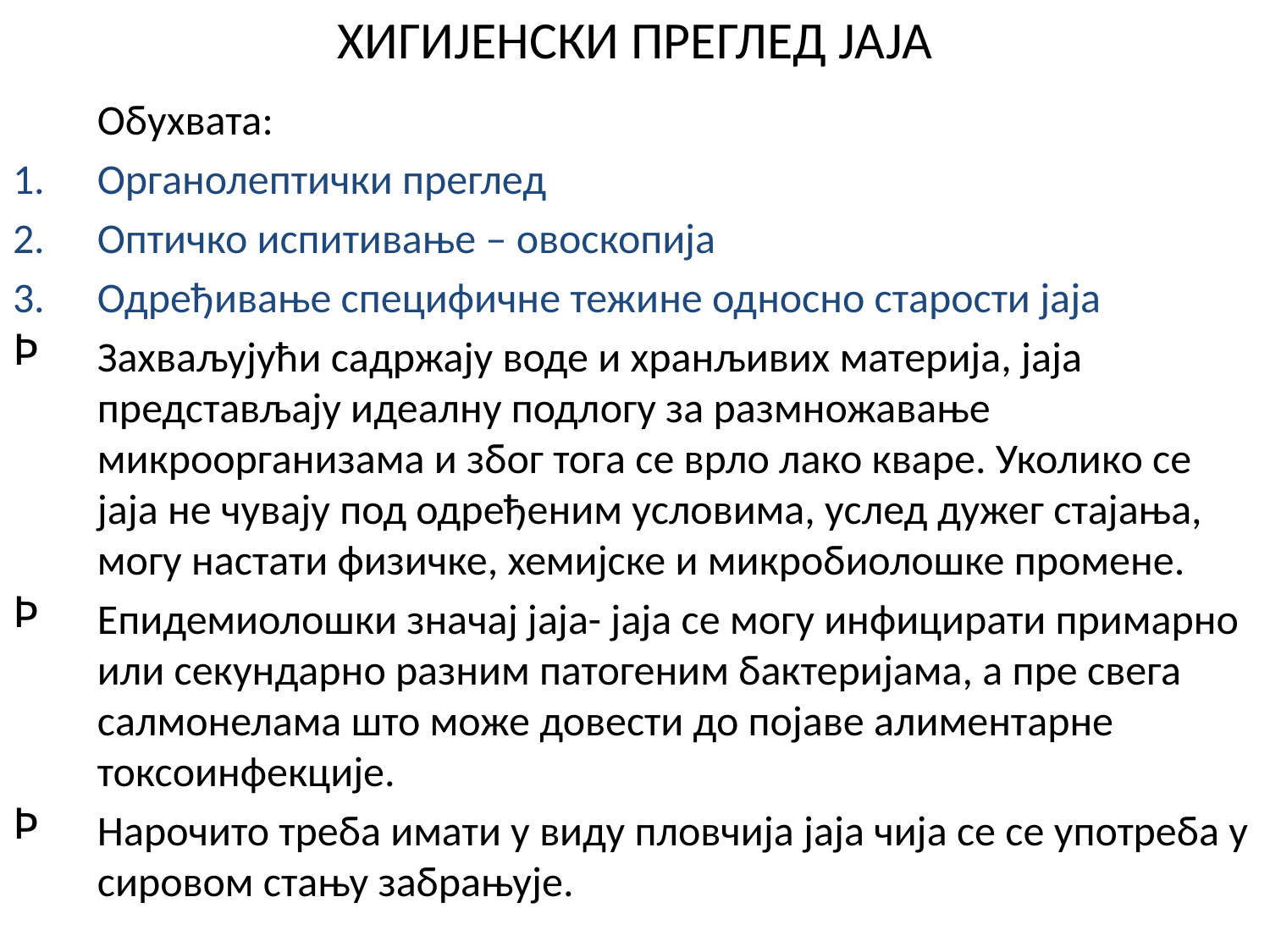

# ХИГИЈЕНСКИ ПРЕГЛЕД ЈАЈА
	Обухвата:
Органолептички преглед
Оптичко испитивање – овоскопија
Одређивање специфичне тежине односно старости јаја
Захваљујући садржају воде и хранљивих материја, јаја представљају идеалну подлoгу за размножавање микроорганизама и због тога се врло лако кваре. Уколико се јаја не чувају под одређеним условима, услед дужег стајања, могу настати физичке, хемијске и микробиолошке промене.
Епидемиолошки значај јаја- јаја се могу инфицирати примарно или секундарно разним патогеним бактеријама, а пре свега салмонелама што може довести до појаве алиментарне токсоинфекције.
Нарочито треба имати у виду пловчија јаја чија се се употреба у сировом стању забрањује.